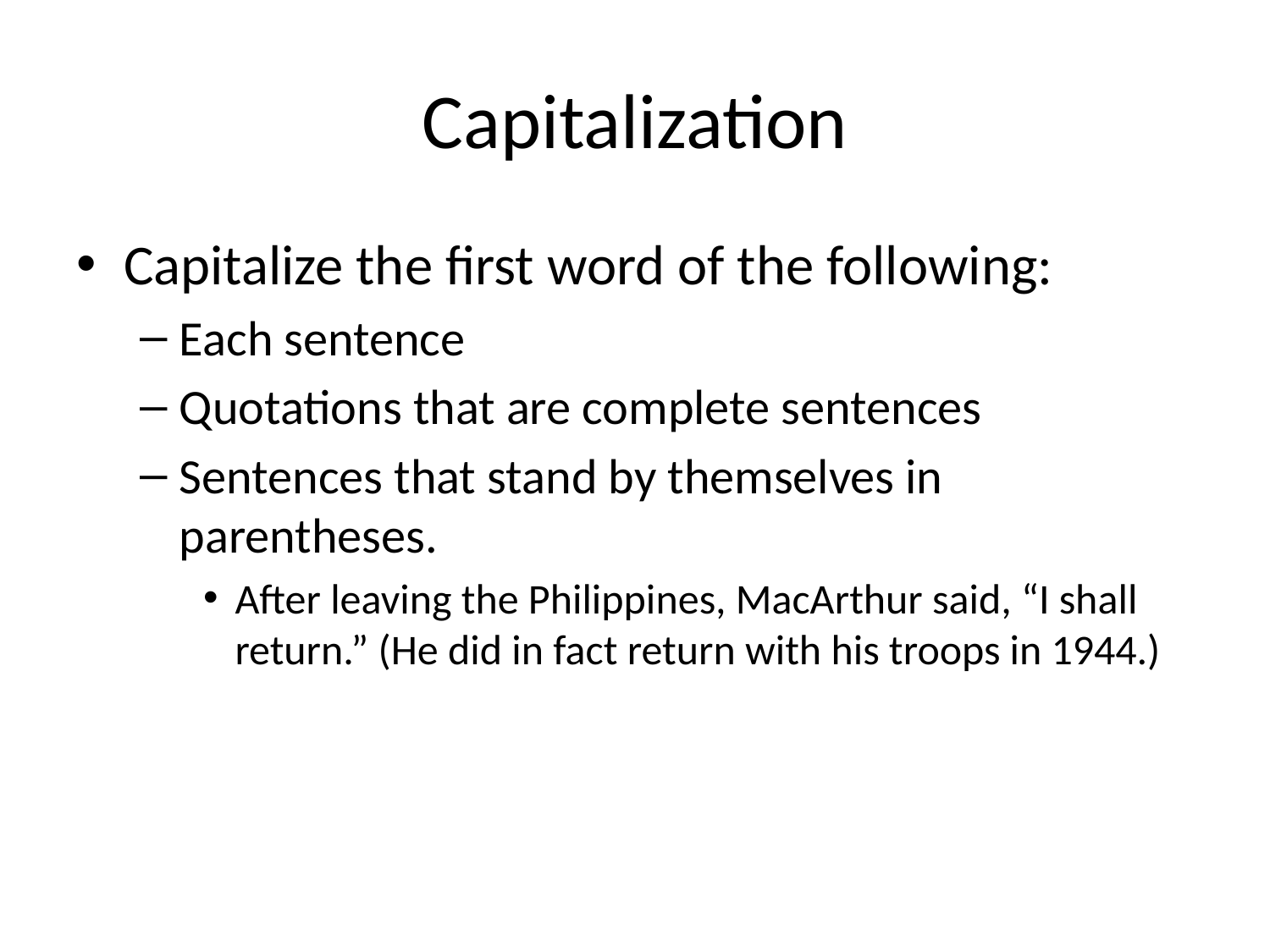

# Capitalization
Capitalize the first word of the following:
Each sentence
Quotations that are complete sentences
Sentences that stand by themselves in parentheses.
After leaving the Philippines, MacArthur said, “I shall return.” (He did in fact return with his troops in 1944.)